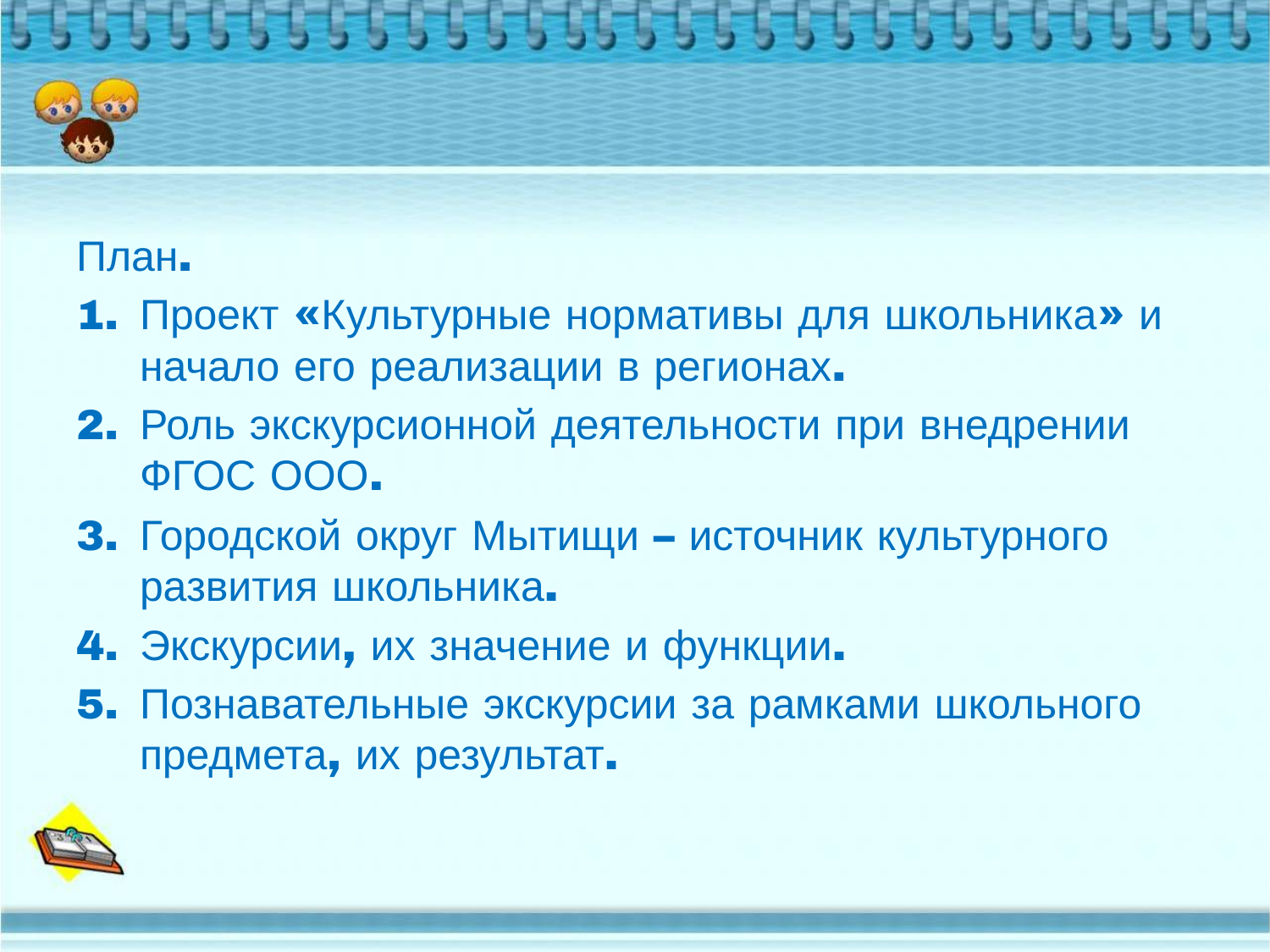

#
План.
Проект «Культурные нормативы для школьника» и начало его реализации в регионах.
Роль экскурсионной деятельности при внедрении ФГОС ООО.
Городской округ Мытищи – источник культурного развития школьника.
Экскурсии, их значение и функции.
Познавательные экскурсии за рамками школьного предмета, их результат.